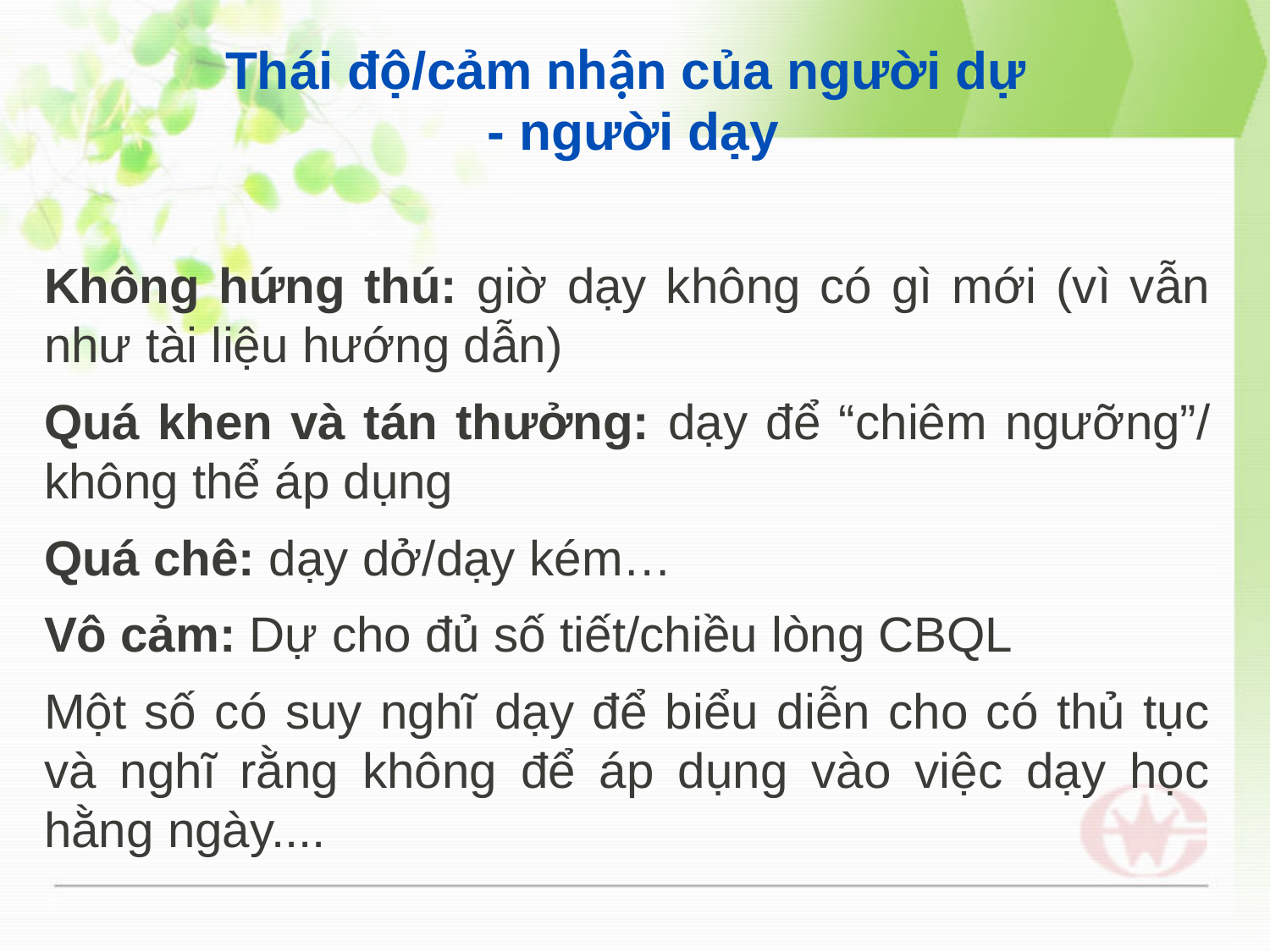

Thái độ/cảm nhận của người dự
- người dạy
Không hứng thú: giờ dạy không có gì mới (vì vẫn như tài liệu hướng dẫn)
Quá khen và tán thưởng: dạy để “chiêm ngưỡng”/ không thể áp dụng
Quá chê: dạy dở/dạy kém…
Vô cảm: Dự cho đủ số tiết/chiều lòng CBQL
Một số có suy nghĩ dạy để biểu diễn cho có thủ tục và nghĩ rằng không để áp dụng vào việc dạy học hằng ngày....
7